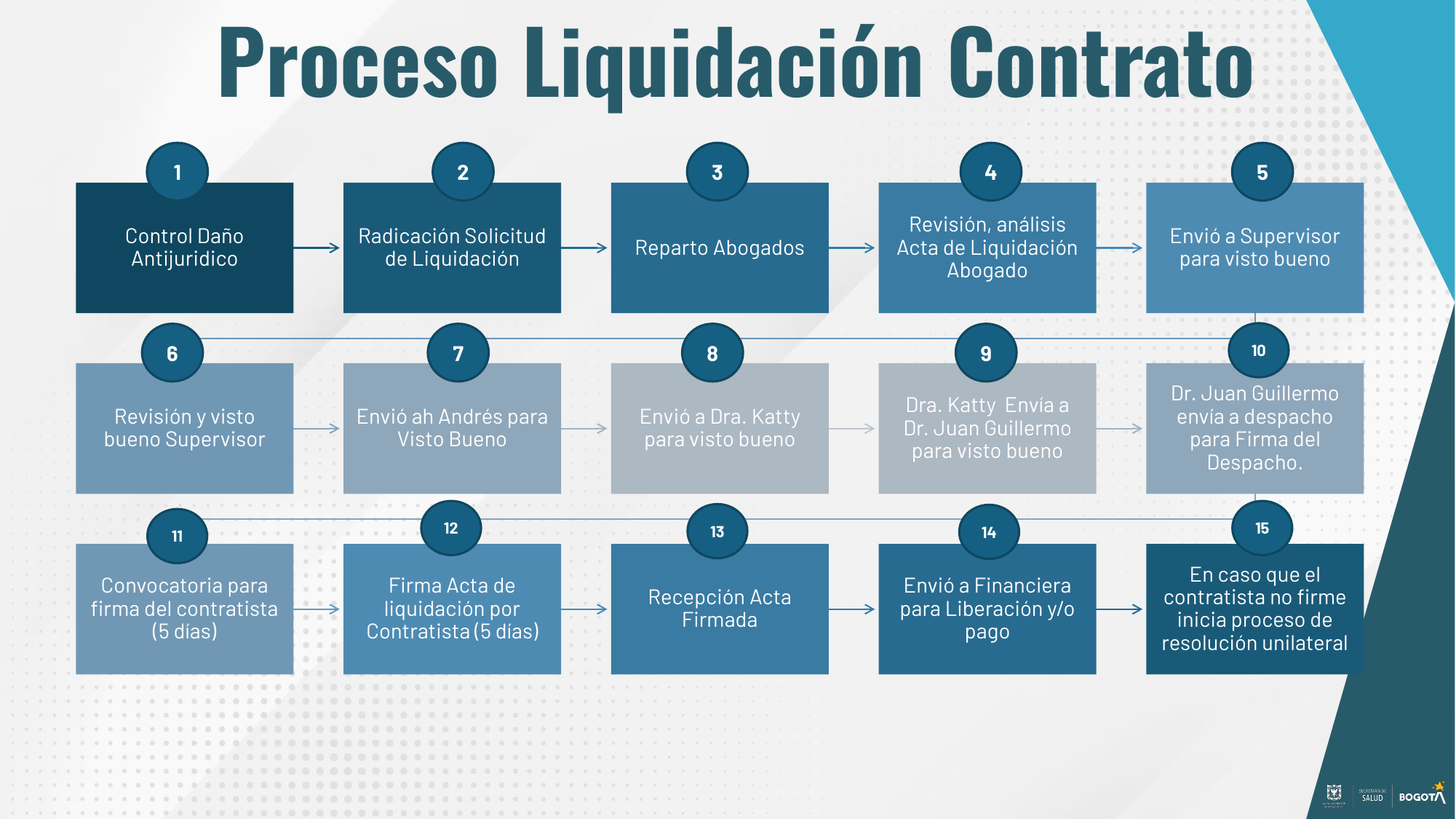

Proceso Liquidación Contrato

Control Daño Antijuridico

Radicación Solicitud de Liquidación

Reparto Abogados

Revisión, análisis Acta de Liquidación Abogado

Envió a Supervisor para visto bueno

Revisión y visto bueno Supervisor

Envió ah Andrés para Visto Bueno

Envió a Dra. Katty para visto bueno

Dra. Katty  Envía a Dr. Juan Guillermo para visto bueno

Dr. Juan Guillermo envía a despacho para Firma del Despacho.

Convocatoria para firma del contratista (5 días)

Firma Acta de liquidación por Contratista (5 días)

Recepción Acta Firmada

Envió a Financiera para Liberación y/o pago
En caso que el contratista no firme inicia proceso de resolución unilateral
2
3
4
5
1
10
7
8
9
6
12
15
13
14
11